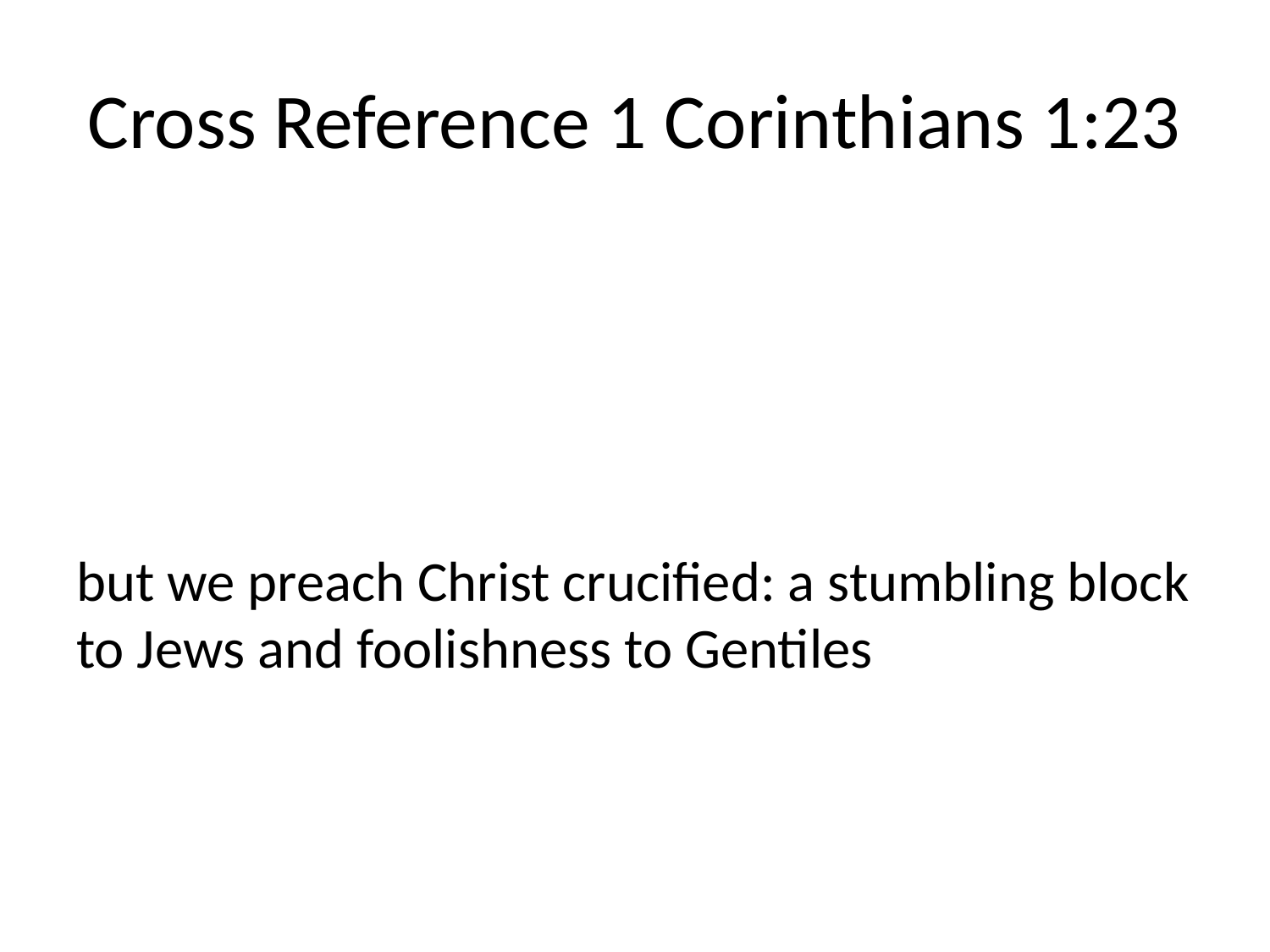

# Cross Reference 1 Corinthians 1:23

but we preach Christ crucified: a stumbling block to Jews and foolishness to Gentiles